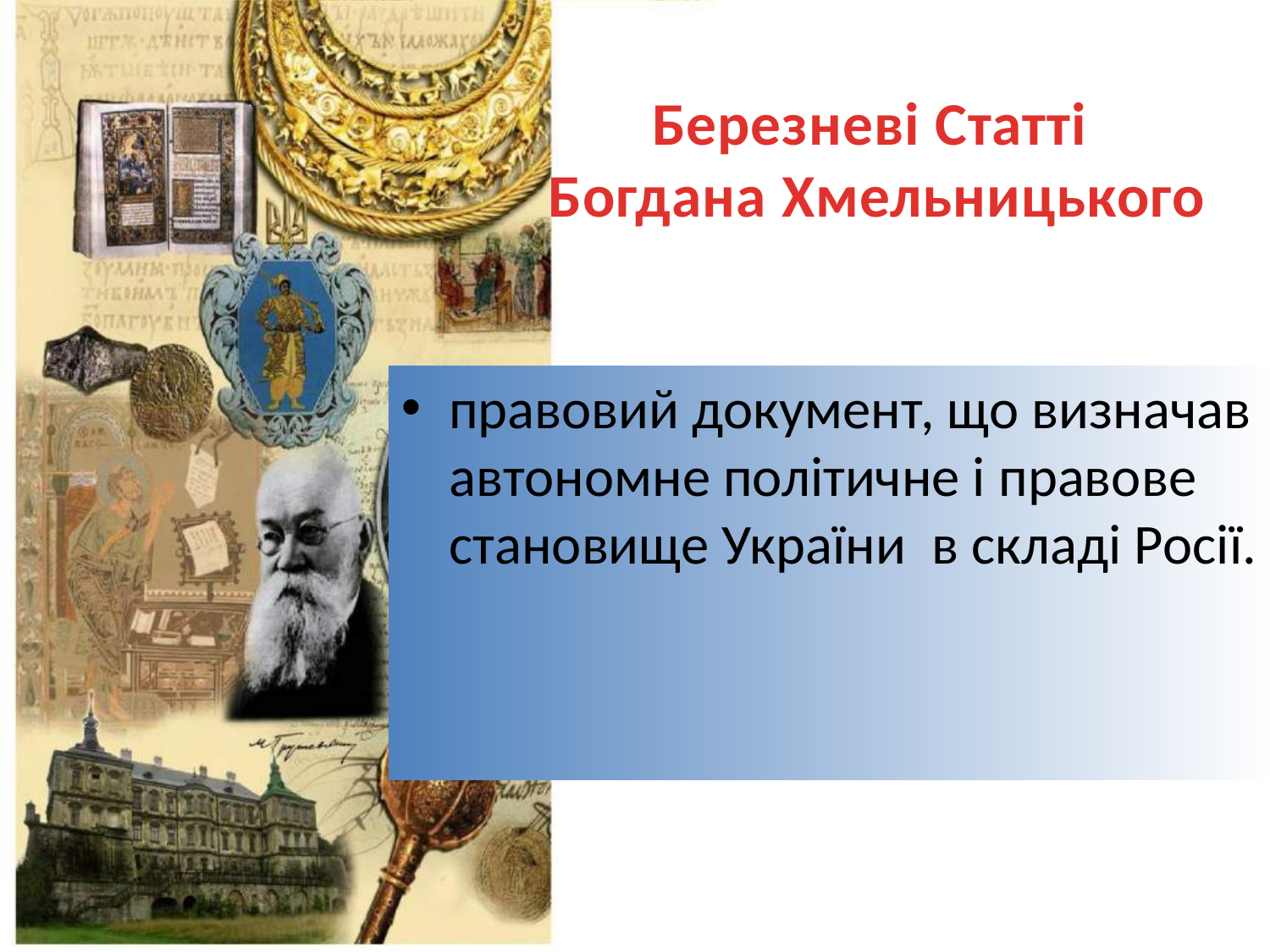

# Березневі Статті Богдана Хмельницького
правовий документ, що визначав автономне політичне і правове становище України  в складі Росії.